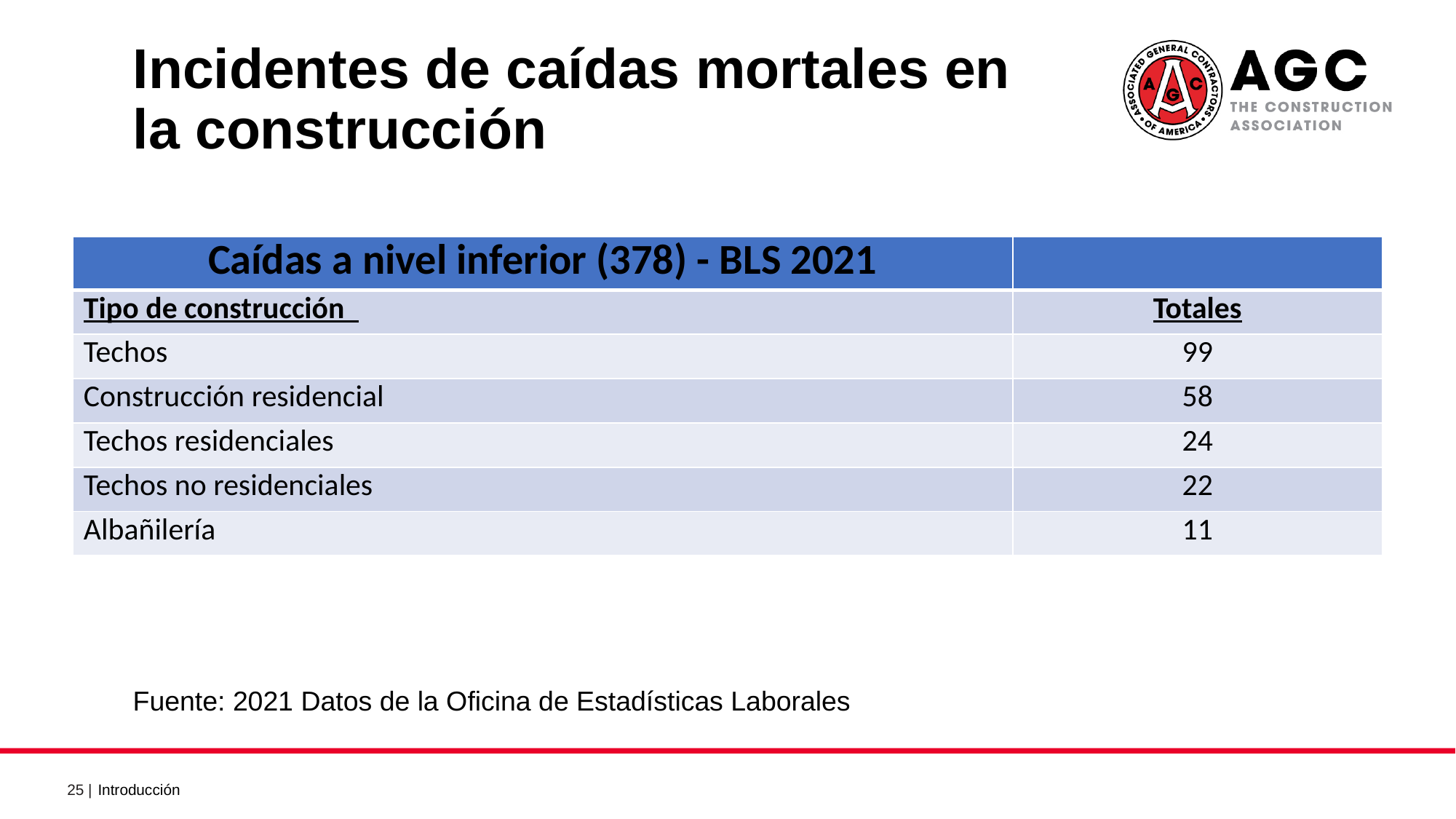

Incidentes de caídas mortales en la construcción
| Caídas a nivel inferior (378) - BLS 2021 |  |
| --- | --- |
| Tipo de construcción | Totales |
| Techos | 99 |
| Construcción residencial | 58 |
| Techos residenciales | 24 |
| Techos no residenciales | 22 |
| Albañilería | 11 |
Fuente: 2021 Datos de la Oficina de Estadísticas Laborales
Introducción